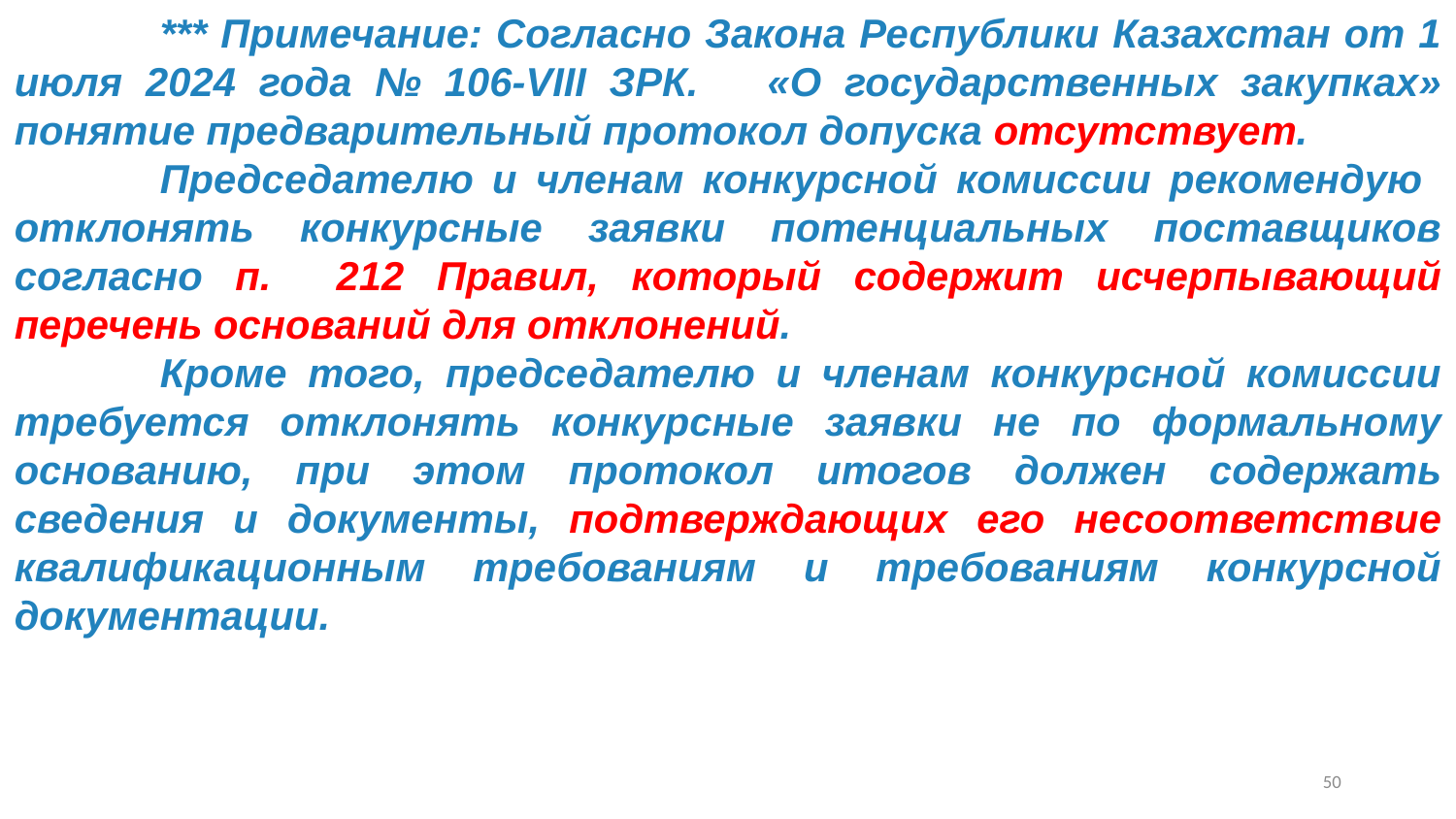

*** Примечание: Согласно Закона Республики Казахстан от 1 июля 2024 года № 106-VIII ЗРК.   «О государственных закупках» понятие предварительный протокол допуска отсутствует.
	Председателю и членам конкурсной комиссии рекомендую  отклонять конкурсные заявки потенциальных поставщиков согласно п.  212 Правил, который содержит исчерпывающий перечень оснований для отклонений.
	Кроме того, председателю и членам конкурсной комиссии требуется отклонять конкурсные заявки не по формальному основанию, при этом протокол итогов должен содержать сведения и документы, подтверждающих его несоответствие квалификационным требованиям и требованиям конкурсной документации.

50